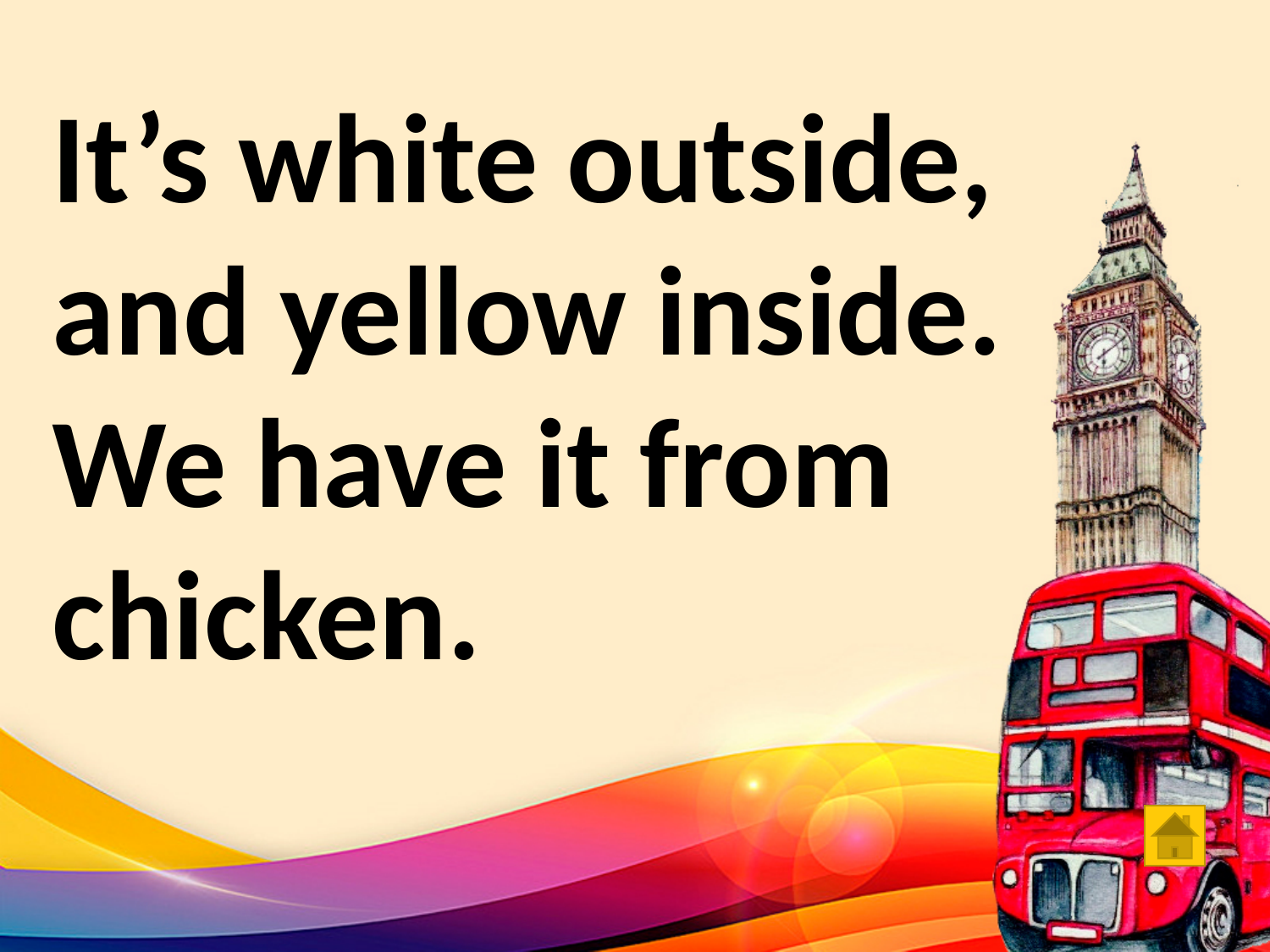

It’s white outside,
and yellow inside.
We have it from chicken.